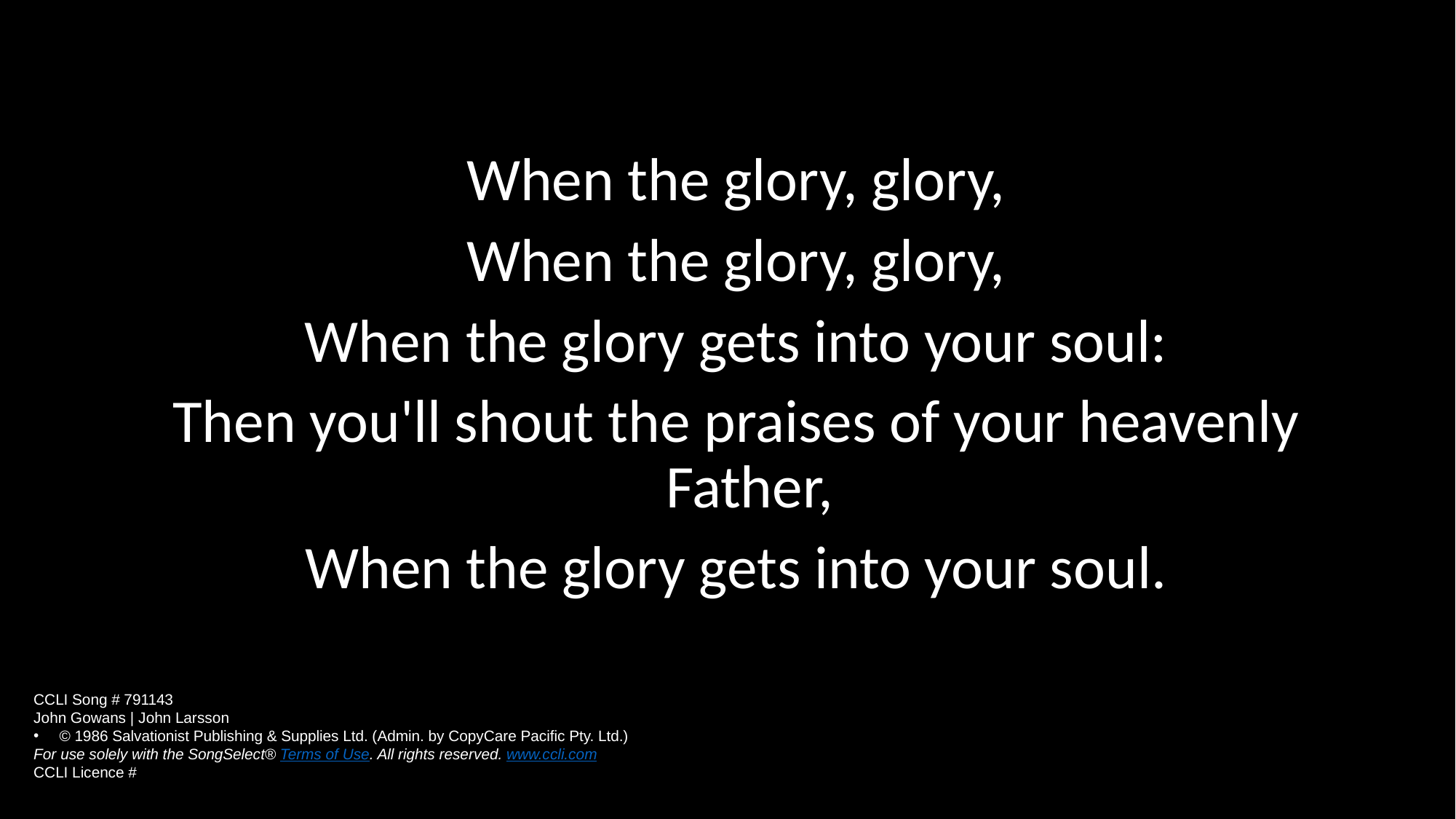

When the glory, glory,
When the glory, glory,
When the glory gets into your soul:
Then you'll shout the praises of your heavenly Father,
When the glory gets into your soul.
CCLI Song # 791143
John Gowans | John Larsson
© 1986 Salvationist Publishing & Supplies Ltd. (Admin. by CopyCare Pacific Pty. Ltd.)
For use solely with the SongSelect® Terms of Use. All rights reserved. www.ccli.com
CCLI Licence #